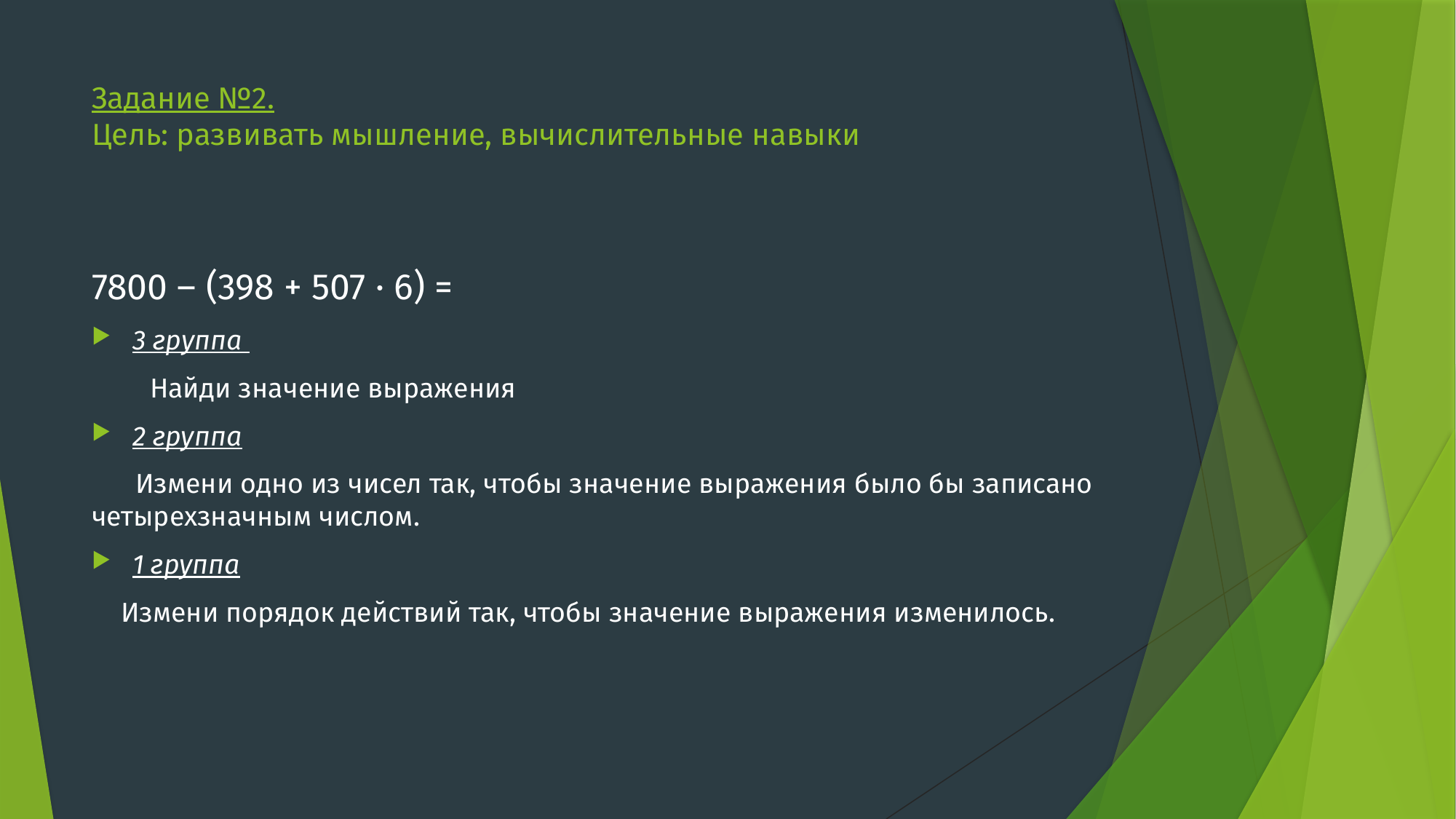

# Задание №2. Цель: развивать мышление, вычислительные навыки
7800 – (398 + 507 · 6) =
3 группа
        Найди значение выражения
2 группа
      Измени одно из чисел так, чтобы значение выражения было бы записано четырехзначным числом.
1 группа
    Измени порядок действий так, чтобы значение выражения изменилось.